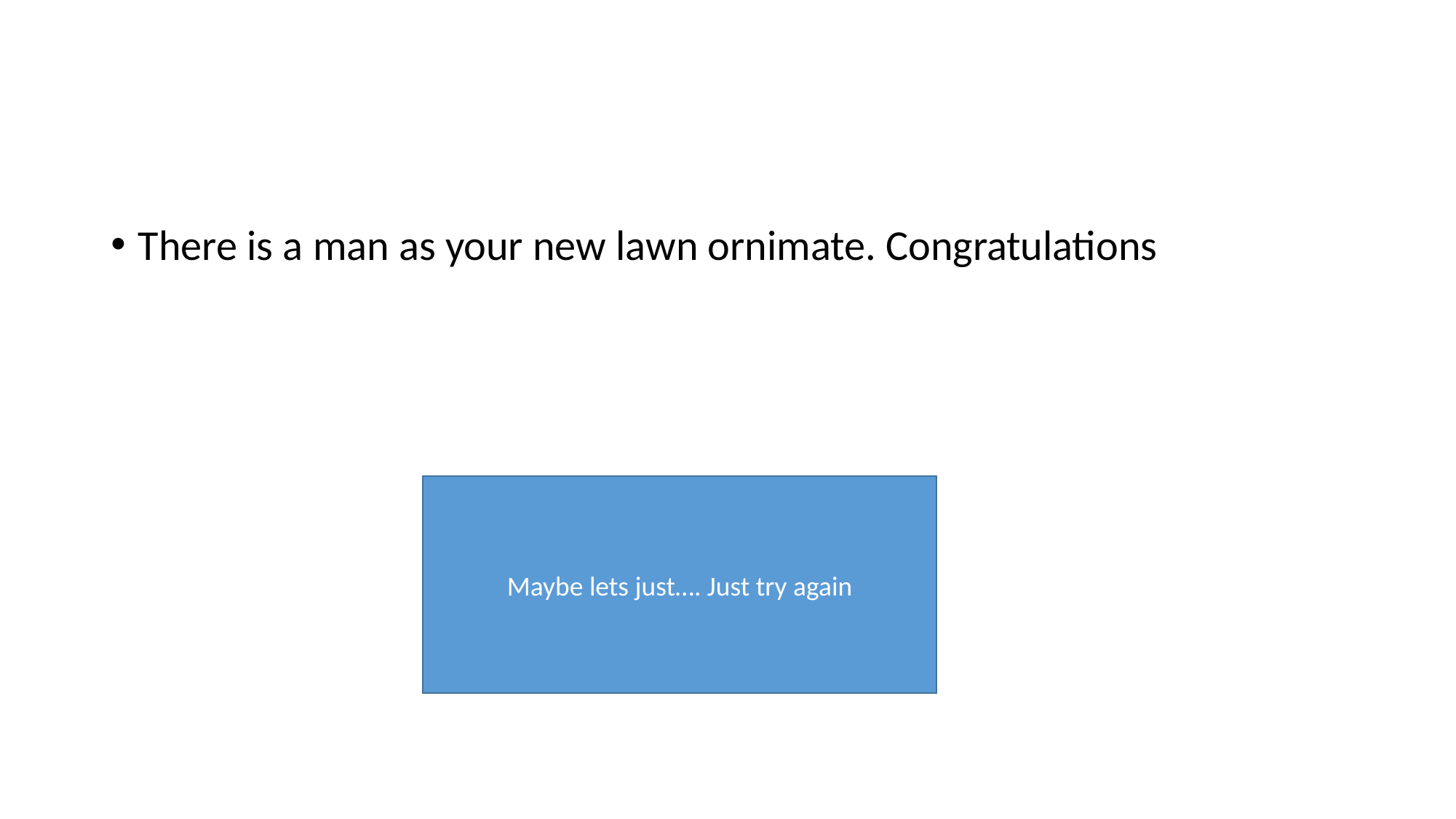

#
There is a man as your new lawn ornimate. Congratulations
Maybe lets just…. Just try again